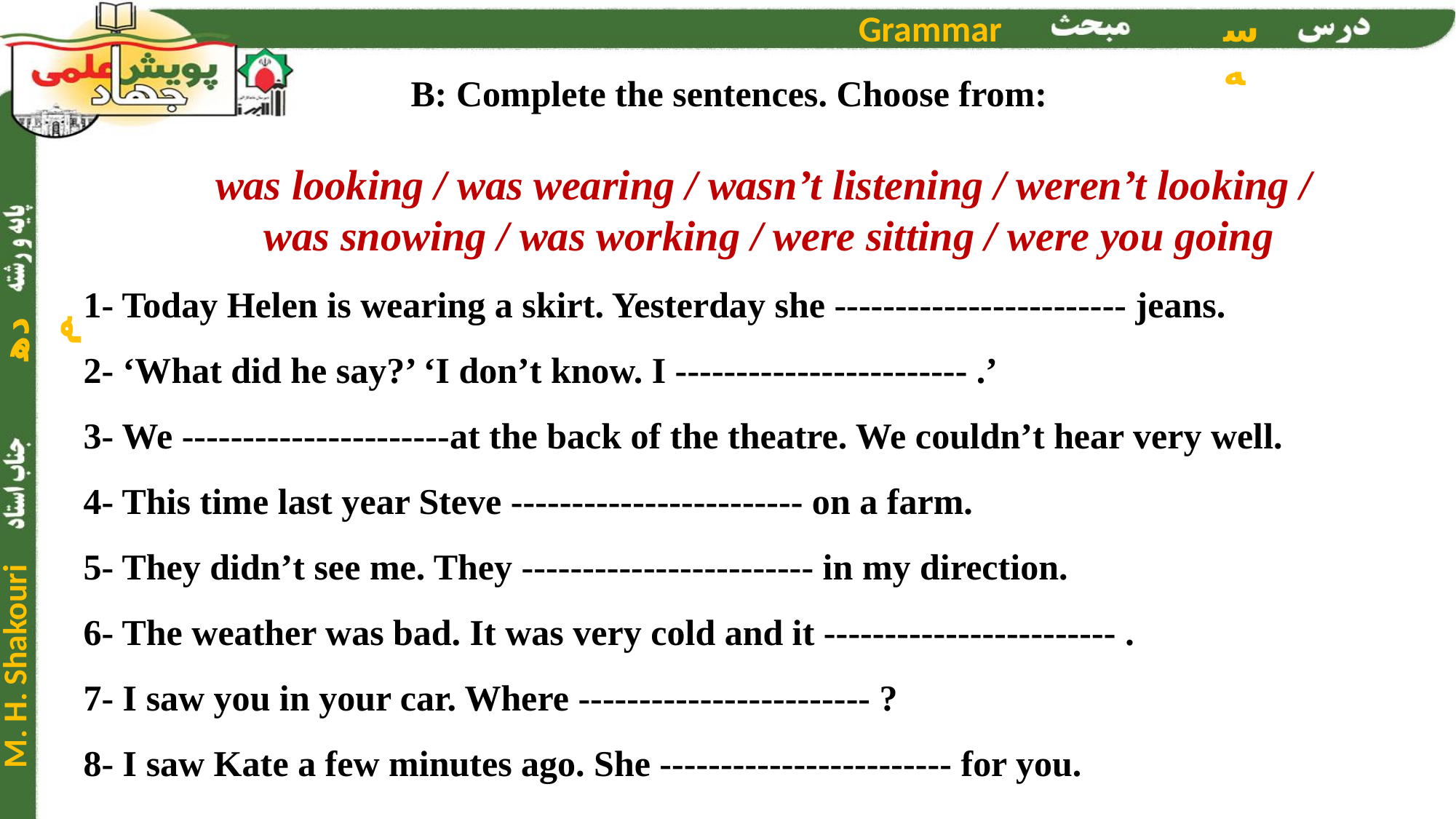

B: Complete the sentences. Choose from:

was looking / was wearing / wasn’t listening / weren’t looking /
was snowing / was working / were sitting / were you going
1- Today Helen is wearing a skirt. Yesterday she ------------------------ jeans.
2- ‘What did he say?’ ‘I don’t know. I ------------------------ .’
3- We ----------------------at the back of the theatre. We couldn’t hear very well.
4- This time last year Steve ------------------------ on a farm.
5- They didn’t see me. They ------------------------ in my direction.
6- The weather was bad. It was very cold and it ------------------------ .
7- I saw you in your car. Where ------------------------ ?
8- I saw Kate a few minutes ago. She ------------------------ for you.